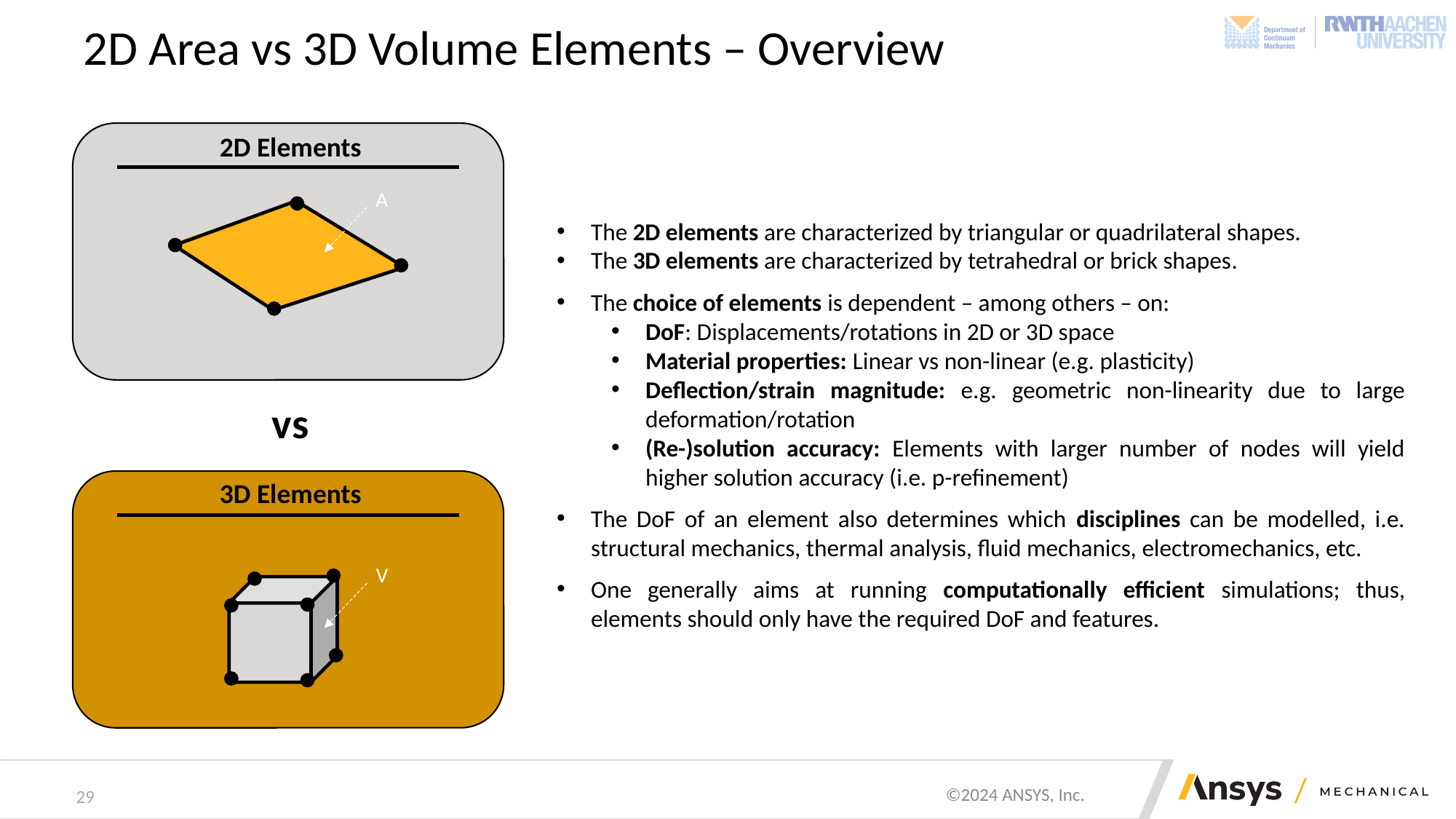

# 2D Area vs 3D Volume Elements – Overview

2D Elements

A

The 2D elements are characterized by triangular or quadrilateral shapes.
The 3D elements are characterized by tetrahedral or brick shapes.

The choice of elements is dependent – among others – on:
DoF: Displacements/rotations in 2D or 3D space
Material properties: Linear vs non-linear (e.g. plasticity)
Deflection/strain magnitude: e.g. geometric non-linearity due to large deformation/rotation
(Re-)solution accuracy: Elements with larger number of nodes will yield higher solution accuracy (i.e. p-refinement)

The DoF of an element also determines which disciplines can be modelled, i.e. structural mechanics, thermal analysis, fluid mechanics, electromechanics, etc.

One generally aims at running computationally efficient simulations; thus, elements should only have the required DoF and features.

vs

3D Elements
V

29